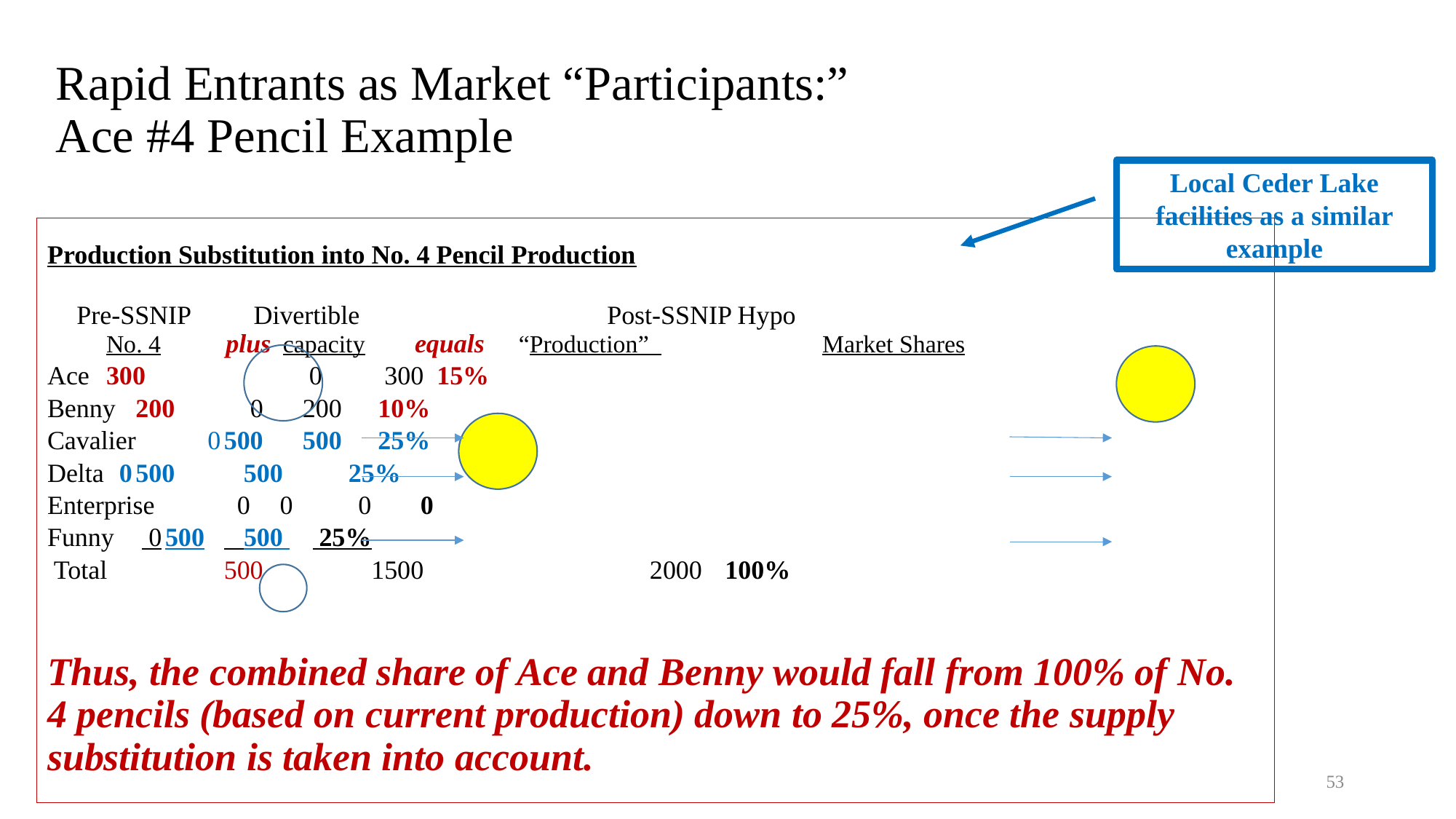

# Rapid Entrants as Market “Participants:” Ace #4 Pencil Example
Local Ceder Lake facilities as a similar example

Production Substitution into No. 4 Pencil Production

		Pre-SSNIP      	Divertible	                                    Post-SSNIP Hypo
		No. 4 	     plus	capacity	       equals 	“Production”                            Market Shares
Ace 		300	                	    0			  300			 15%
Benny		200		    0			   200			 10%
Cavalier	  	  0		500			   500			 25%
Delta		  0		500			   500  		 	 25%
Enterprise          	  0		    0			       0 			   0
Funny		  0		500			   500 			 25%
 Total 	            	500	          	1500                               	  2000			100%

Thus, the combined share of Ace and Benny would fall from 100% of No. 4 pencils (based on current production) down to 25%, once the supply substitution is taken into account.

53